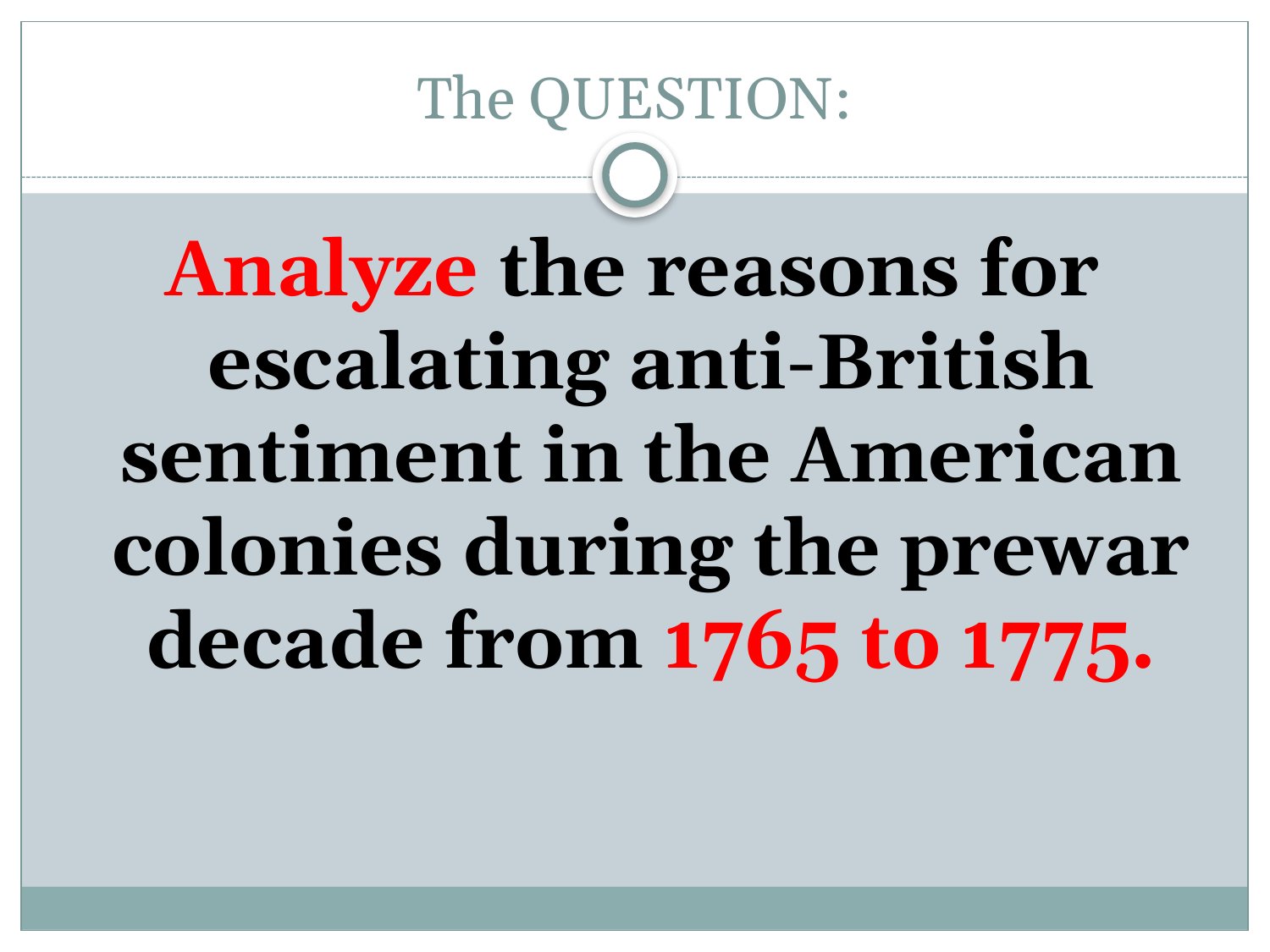

# The QUESTION:
Analyze the reasons for escalating anti-British sentiment in the American colonies during the prewar decade from 1765 to 1775.